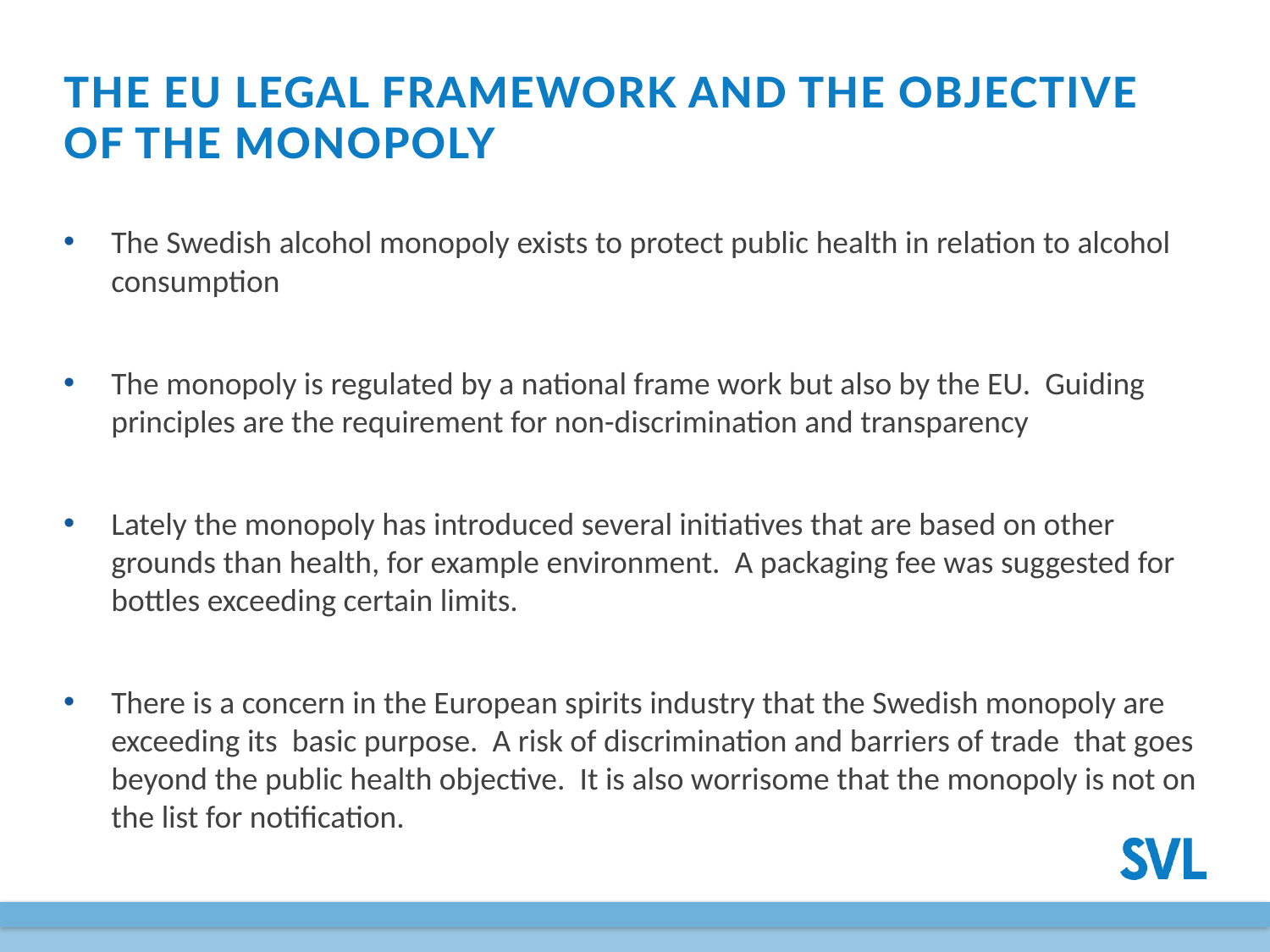

The EU legal framework and the objective of the monopoly

The Swedish alcohol monopoly exists to protect public health in relation to alcohol consumption
The monopoly is regulated by a national frame work but also by the EU.  Guiding principles are the requirement for non-discrimination and transparency
Lately the monopoly has introduced several initiatives that are based on other grounds than health, for example environment.  A packaging fee was suggested for bottles exceeding certain limits.
There is a concern in the European spirits industry that the Swedish monopoly are exceeding its  basic purpose.  A risk of discrimination and barriers of trade  that goes beyond the public health objective.  It is also worrisome that the monopoly is not on the list for notification.